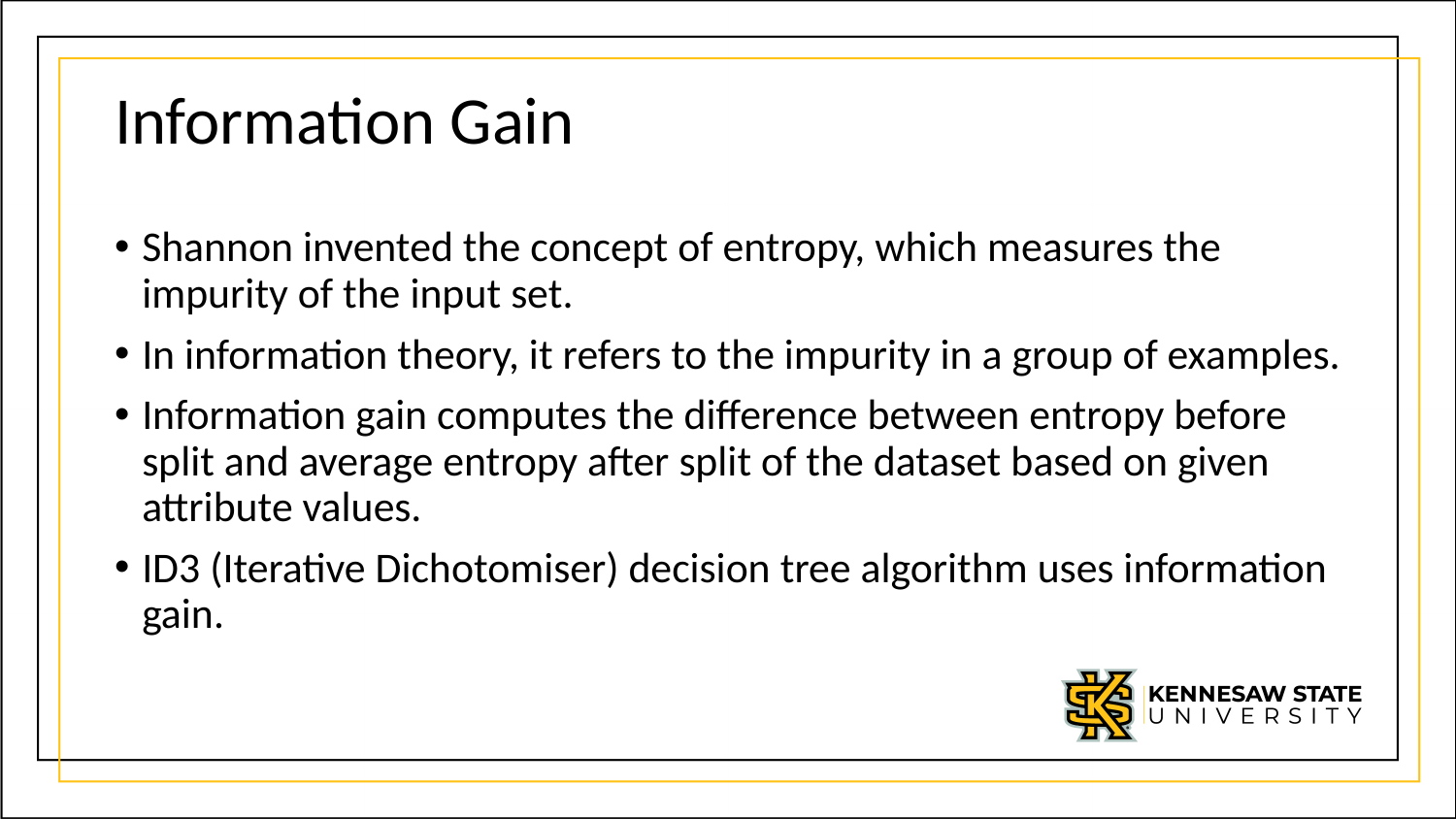

# Information Gain
Shannon invented the concept of entropy, which measures the impurity of the input set.
In information theory, it refers to the impurity in a group of examples.
Information gain computes the difference between entropy before split and average entropy after split of the dataset based on given attribute values.
ID3 (Iterative Dichotomiser) decision tree algorithm uses information gain.